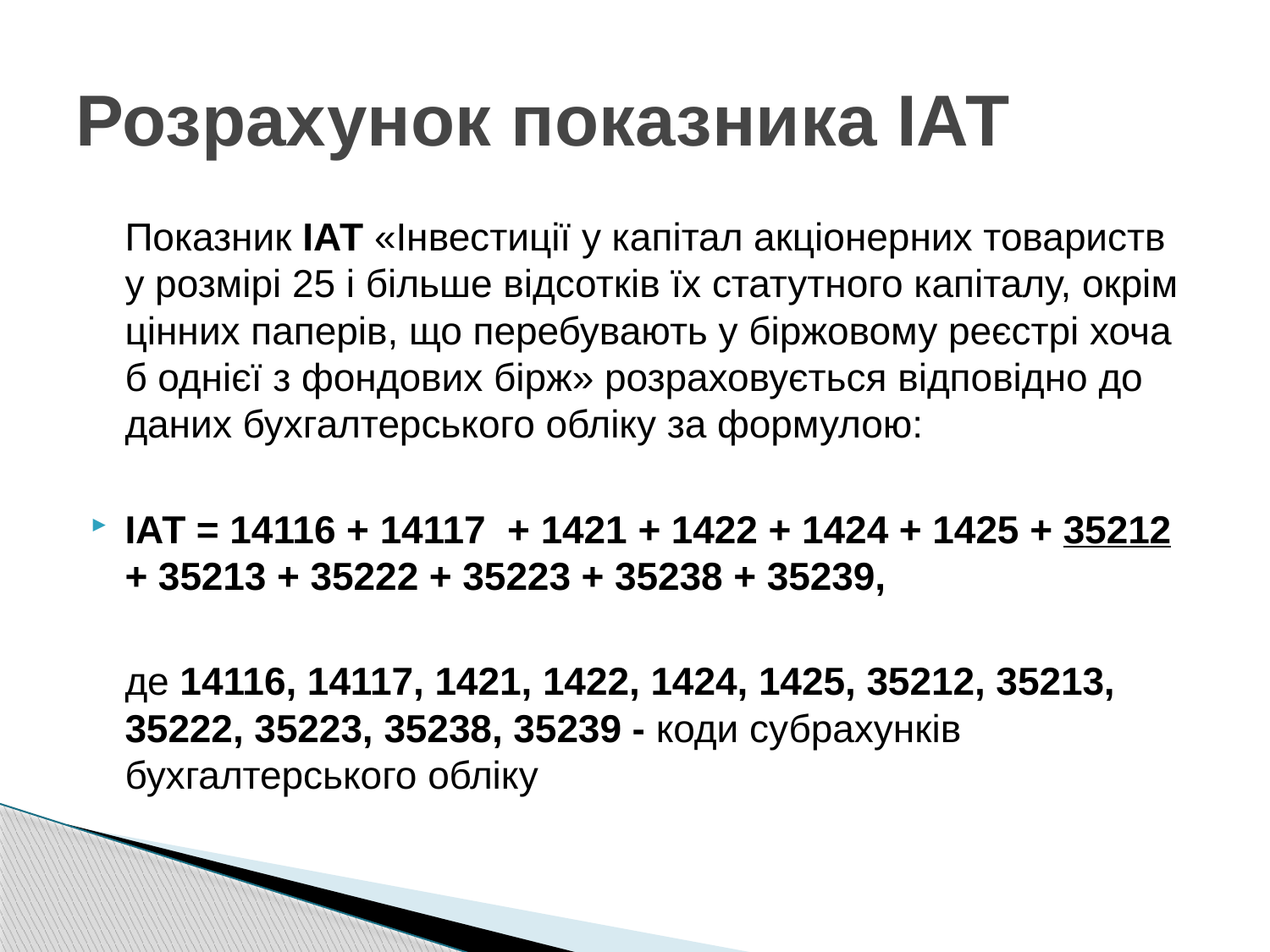

# Розрахунок показника ІАТ
	Показник ІАТ «Інвестиції у капітал акціонерних товариств у розмірі 25 і більше відсотків їх статутного капіталу, окрім цінних паперів, що перебувають у біржовому реєстрі хоча б однієї з фондових бірж» розраховується відповідно до даних бухгалтерського обліку за формулою:

ІАТ = 14116 + 14117  + 1421 + 1422 + 1424 + 1425 + 35212 + 35213 + 35222 + 35223 + 35238 + 35239,

	де 14116, 14117, 1421, 1422, 1424, 1425, 35212, 35213, 35222, 35223, 35238, 35239 - коди субрахунків бухгалтерського обліку